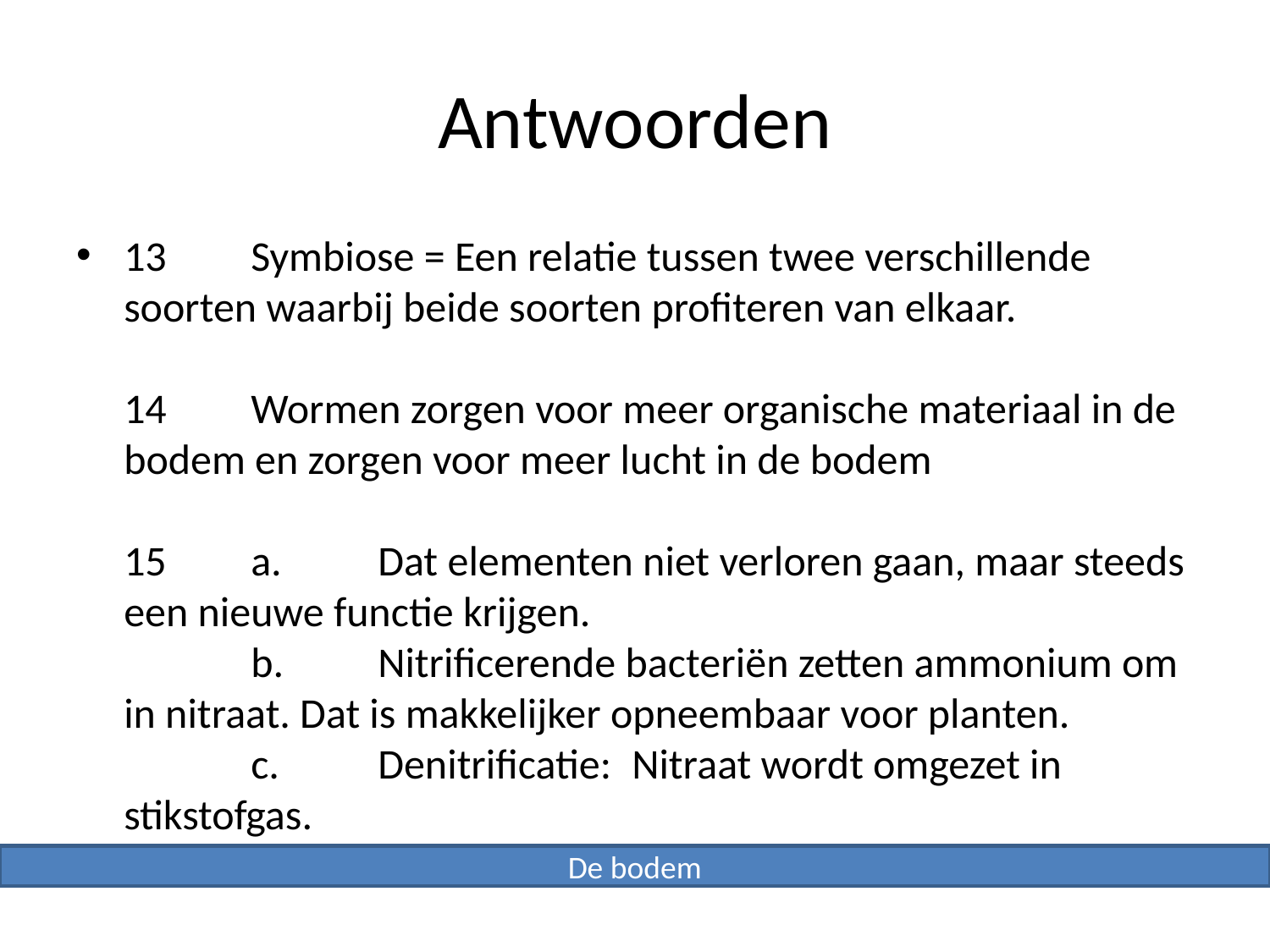

# Antwoorden
13	Symbiose = Een relatie tussen twee verschillende soorten waarbij beide soorten profiteren van elkaar.
14	Wormen zorgen voor meer organische materiaal in de bodem en zorgen voor meer lucht in de bodem
15	a.	Dat elementen niet verloren gaan, maar steeds een nieuwe functie krijgen.
	b.	Nitrificerende bacteriën zetten ammonium om in nitraat. Dat is makkelijker opneembaar voor planten.
	c.	Denitrificatie:	Nitraat wordt omgezet in stikstofgas.
De bodem